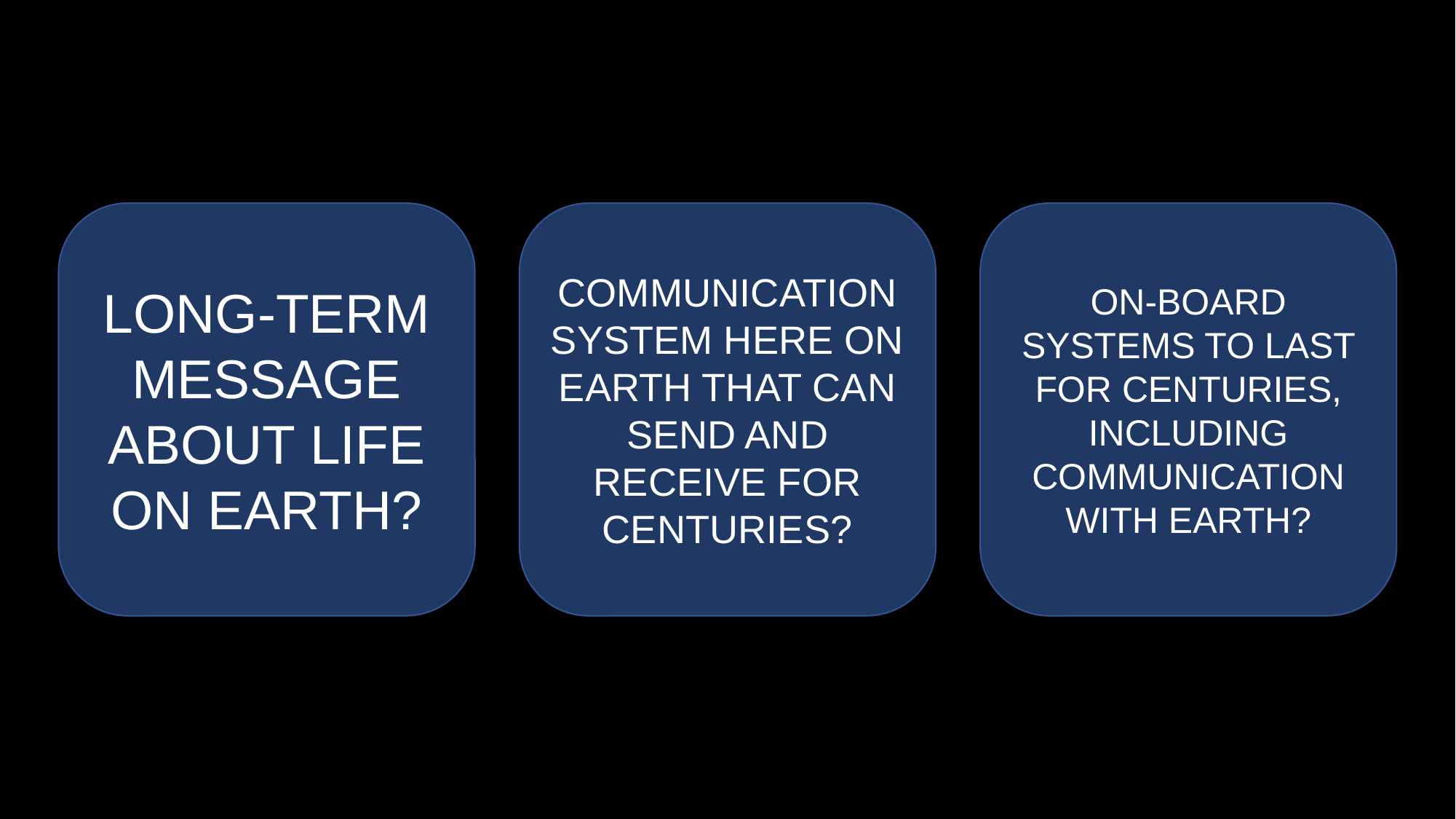

LONG-TERM MESSAGE
ABOUT LIFE ON EARTH?
COMMUNICATION SYSTEM HERE ON EARTH THAT CAN SEND AND RECEIVE FOR CENTURIES?
ON-BOARD SYSTEMS TO LAST FOR CENTURIES, INCLUDING COMMUNICATION WITH EARTH?